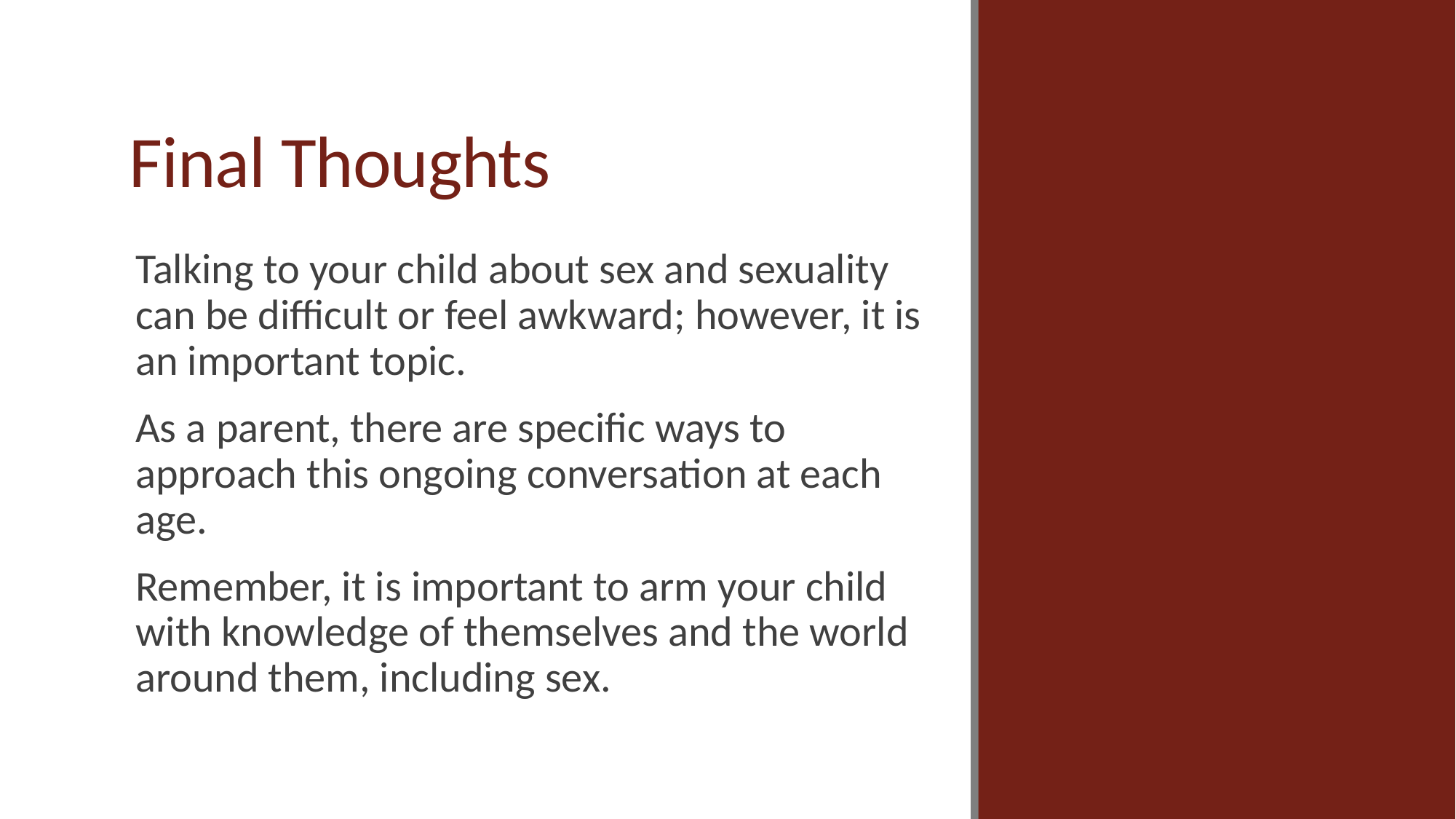

# Final Thoughts
Talking to your child about sex and sexuality can be difficult or feel awkward; however, it is an important topic.
As a parent, there are specific ways to approach this ongoing conversation at each age.
Remember, it is important to arm your child with knowledge of themselves and the world around them, including sex.